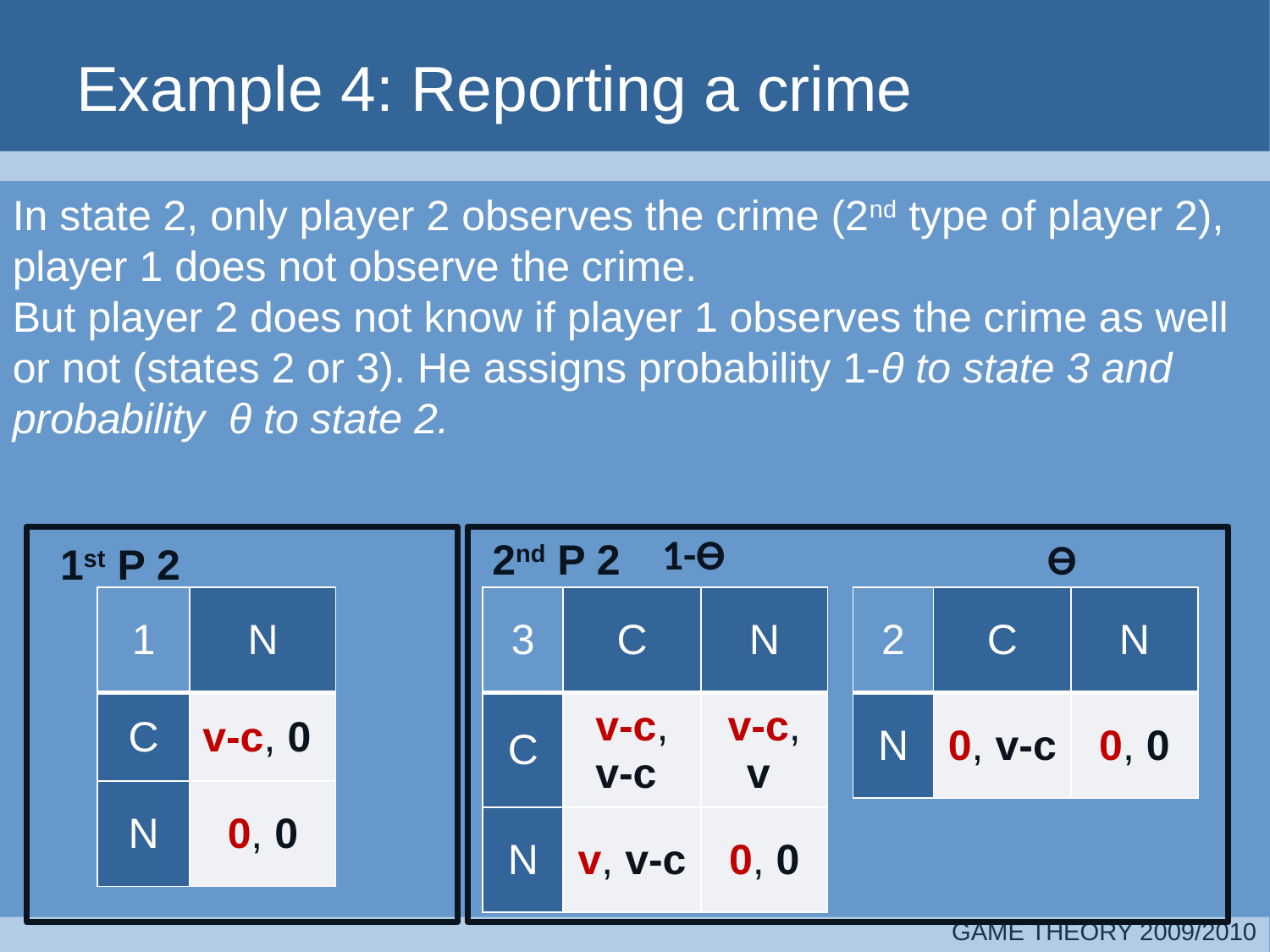

# Example 4: Reporting a crime
In state 2, only player 2 observes the crime (2nd type of player 2), player 1 does not observe the crime.
But player 2 does not know if player 1 observes the crime as well or not (states 2 or 3). He assigns probability 1-θ to state 3 and probability  θ to state 2.
1-Ѳ

2nd P 2
Ѳ
1st P 2
| 1 | N |
| --- | --- |
| C | v-c, 0 |
| N | 0, 0 |
| 3 | C | N |
| --- | --- | --- |
| C | v-c, v-c | v-c, v |
| N | v, v-c | 0, 0 |
| 2 | C | N |
| --- | --- | --- |
| N | 0, v-c | 0, 0 |
GAME THEORY 2009/2010